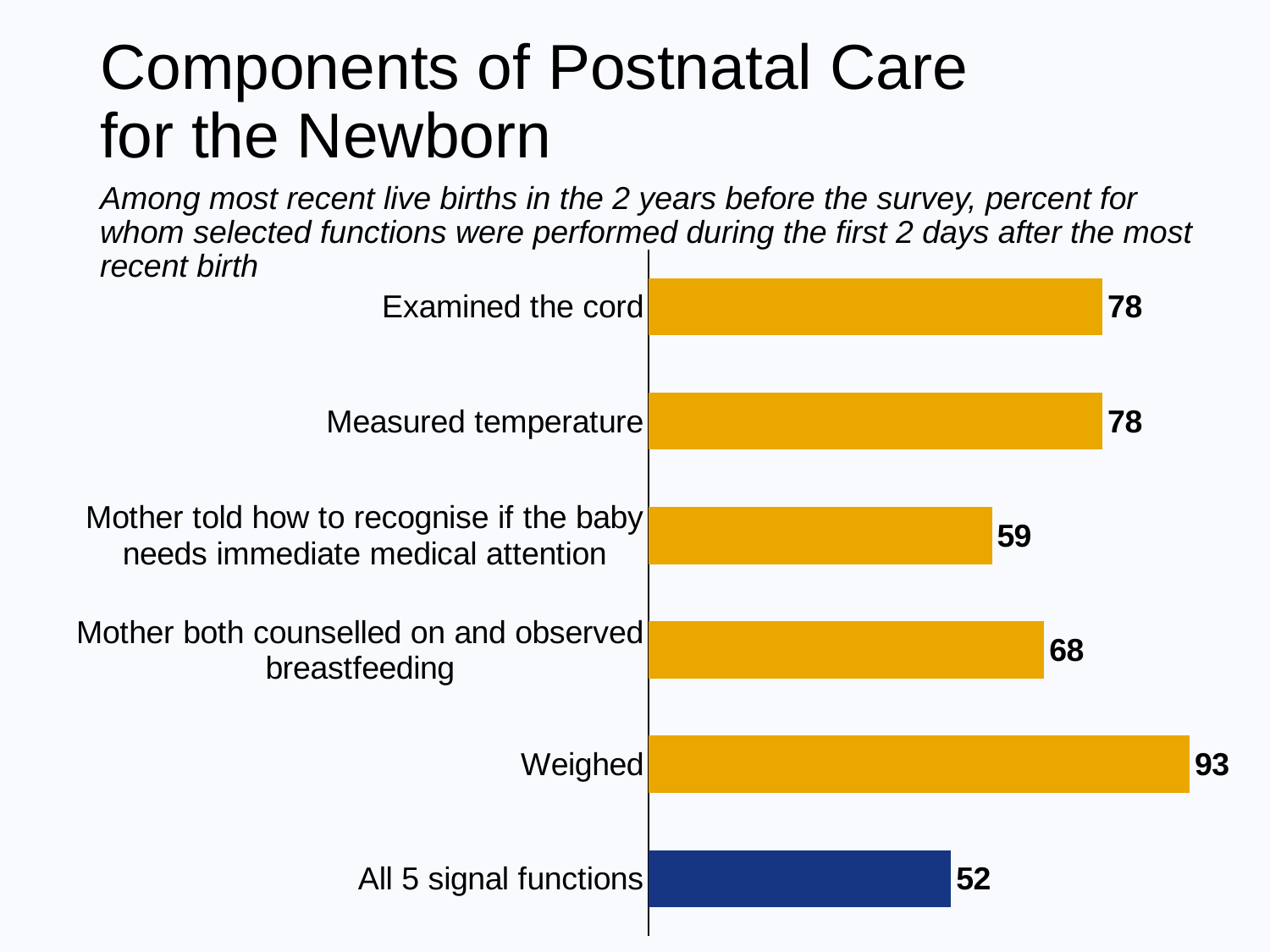

# Components of Postnatal Care for the Newborn
Among most recent live births in the 2 years before the survey, percent for whom selected functions were performed during the first 2 days after the most recent birth

### Chart

| Category | Column3 |
|---|---|
| All 5 signal functions | 52.0 |
| Weighed | 93.0 |
| Mother both counselled on and observed breastfeeding | 68.0 |
| Mother told how to recognise if the baby needs immediate medical attention | 59.0 |
| Measured temperature | 78.0 |
| Examined the cord | 78.0 |